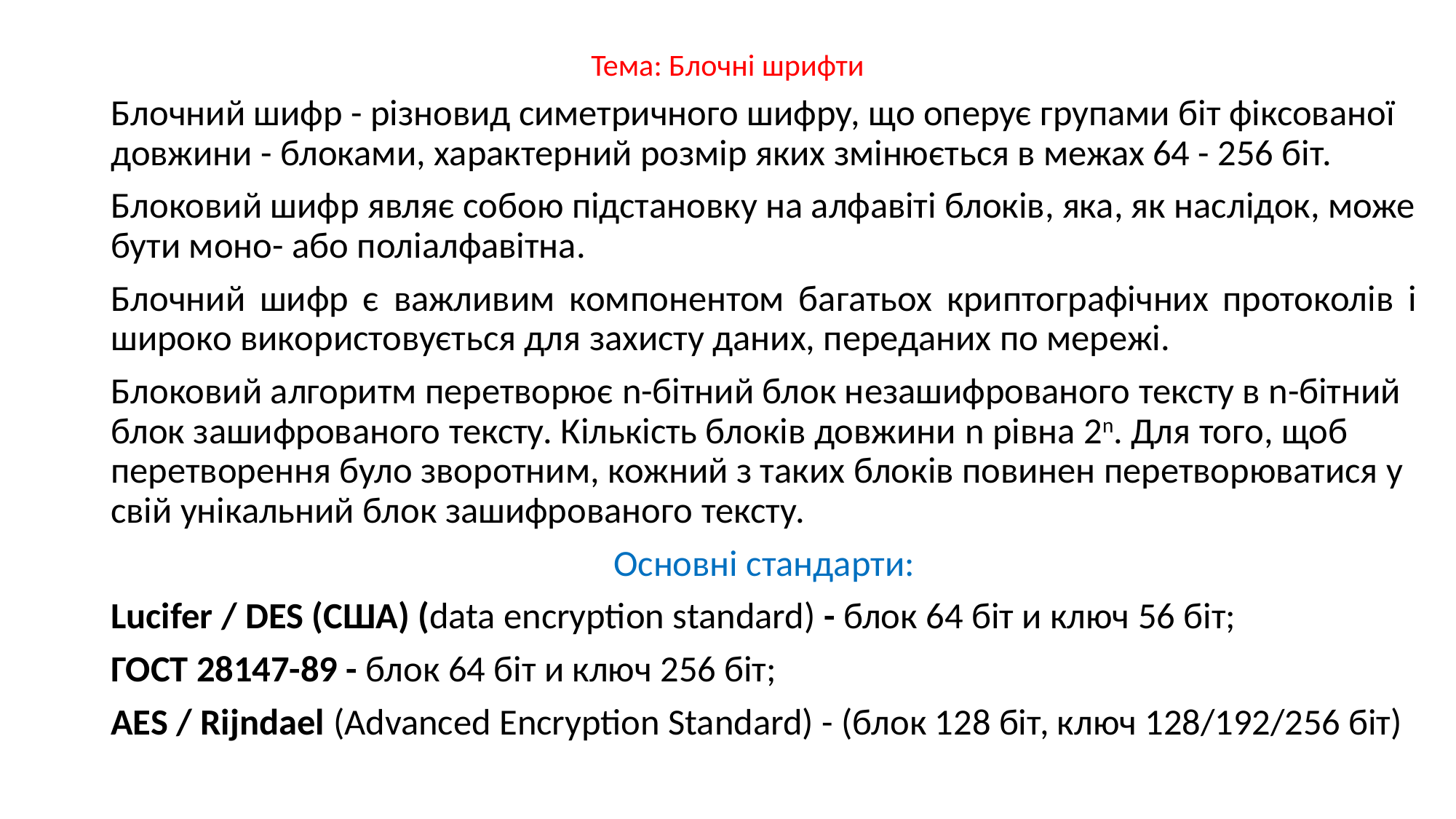

# Тема: Блочні шрифти
Блочний шифр - різновид симетричного шифру, що оперує групами біт фіксованої довжини - блоками, характерний розмір яких змінюється в межах 64 - 256 біт.
Блоковий шифр являє собою підстановку на алфавіті блоків, яка, як наслідок, може бути моно- або поліалфавітна.
Блочний шифр є важливим компонентом багатьох криптографічних протоколів і широко використовується для захисту даних, переданих по мережі.
Блоковий алгоритм перетворює n-бітний блок незашифрованого тексту в n-бітний блок зашифрованого тексту. Кількість блоків довжини n рівна 2n. Для того, щоб перетворення було зворотним, кожний з таких блоків повинен перетворюватися у свій унікальний блок зашифрованого тексту.
Основні стандарти:
Lucifer / DES (США) (data encryption standard) - блок 64 біт и ключ 56 біт;
ГОСТ 28147-89 - блок 64 біт и ключ 256 біт;
AES / Rijndael (Advanced Encryption Standard) - (блок 128 біт, ключ 128/192/256 біт)